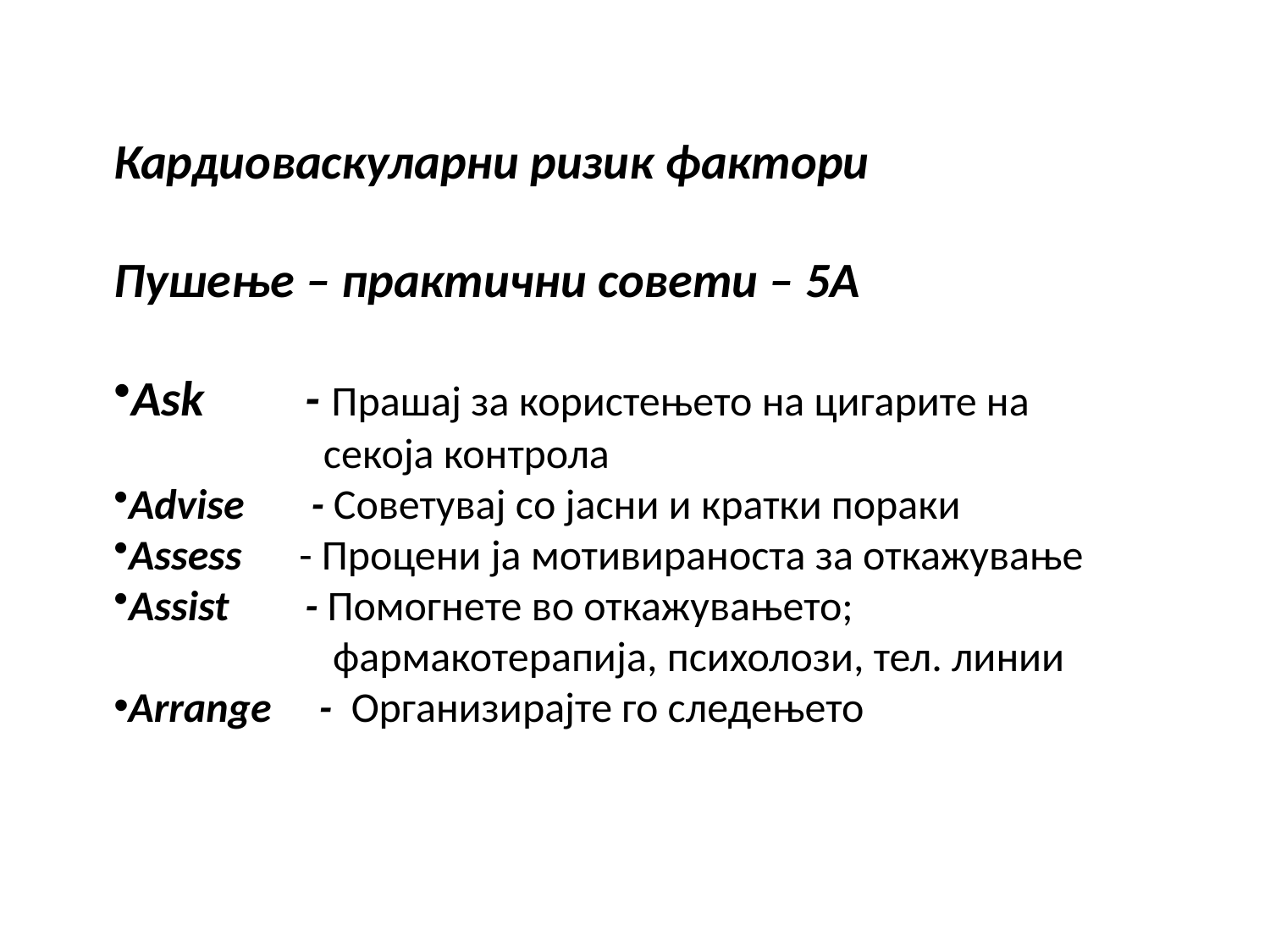

Кардиоваскуларни ризик фактори

Пушење – практични совети – 5А

Ask         - Прашај за користењето на цигарите на
                      секоја контрола
Advise       - Советувај со јасни и кратки пораки
Assess      - Процени ја мотивираноста за откажување
Assist        - Помогнете во откажувањето;
                       фармакотерапија, психолози, тел. линии
Arrange     -  Организирајте го следењето